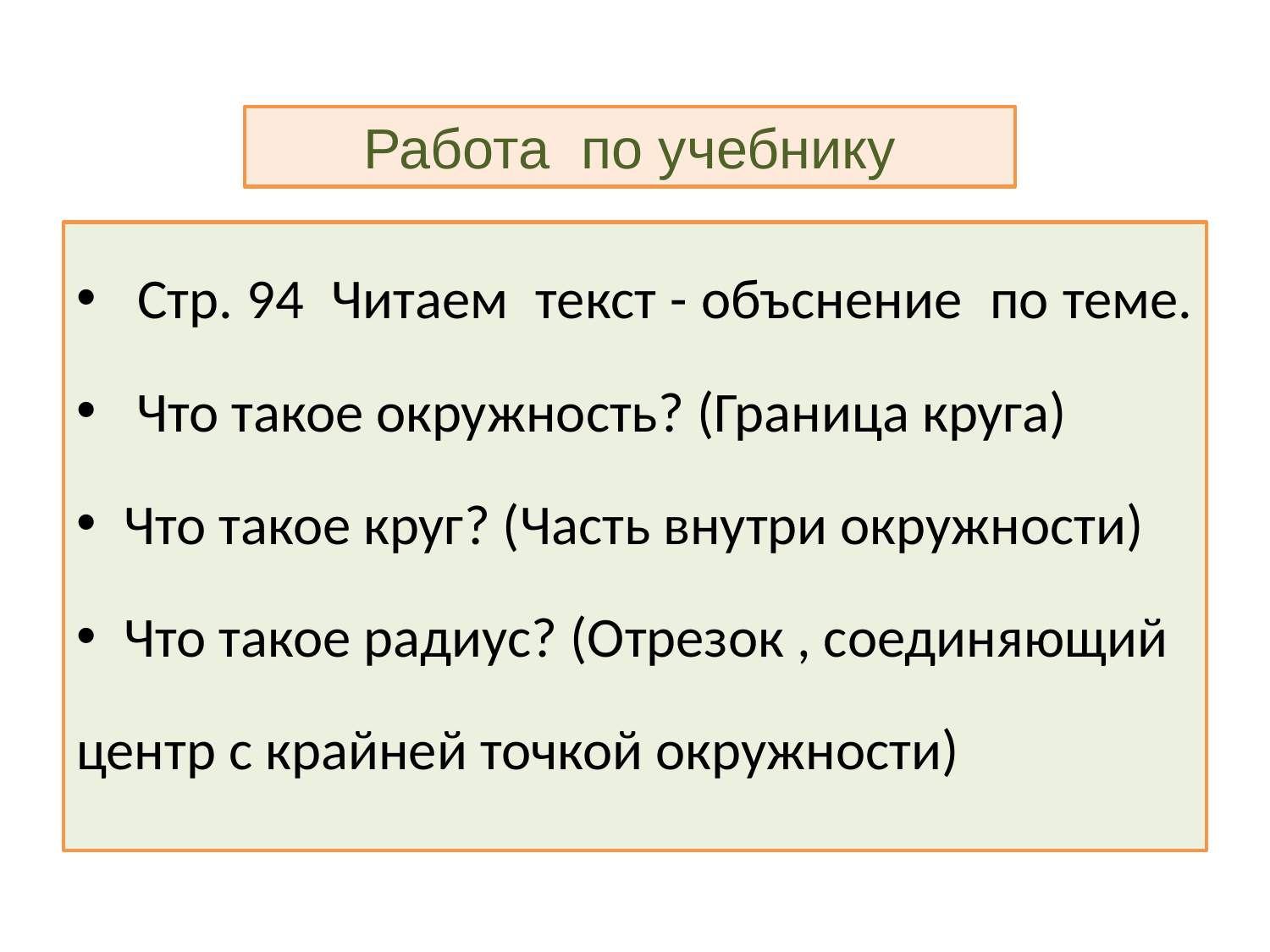

Работа  по учебнику
 Стр. 94  Читаем  текст - объснение  по теме.
 Что такое окружность? (Граница круга)
Что такое круг? (Часть внутри окружности)
Что такое радиус? (Отрезок , соединяющий
центр с крайней точкой окружности)